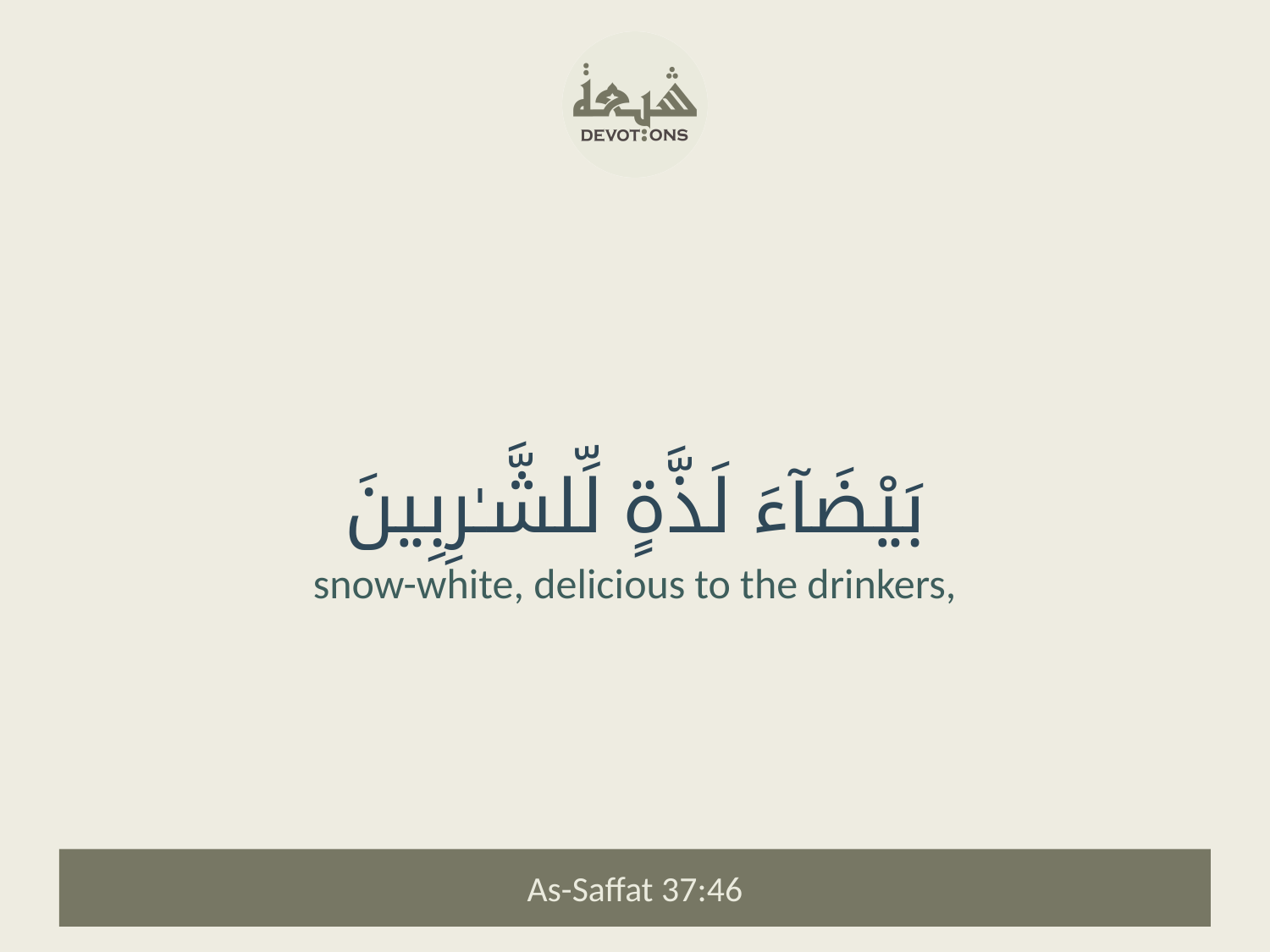

بَيْضَآءَ لَذَّةٍ لِّلشَّـٰرِبِينَ
snow-white, delicious to the drinkers,
As-Saffat 37:46